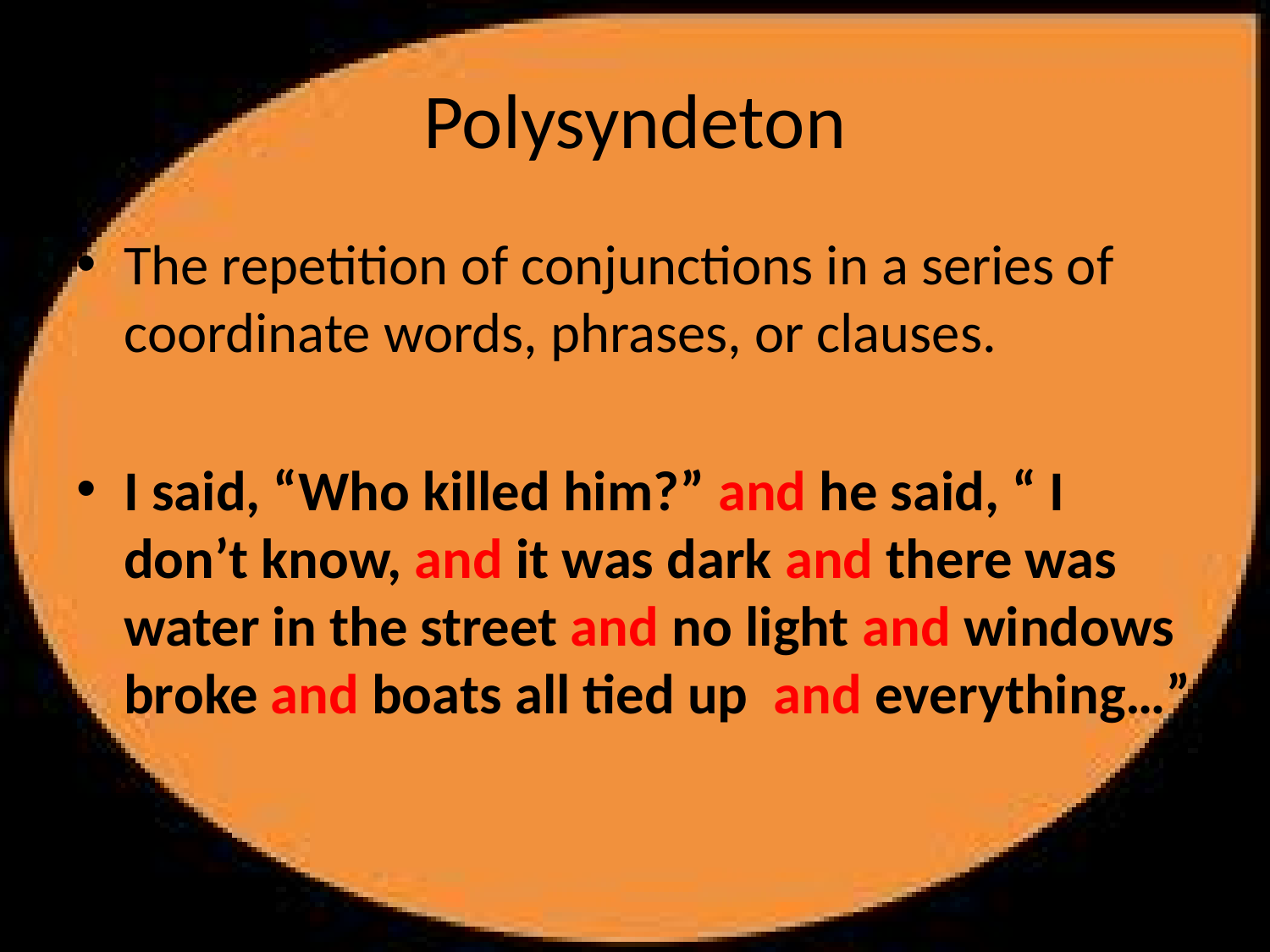

# Polysyndeton
The repetition of conjunctions in a series of coordinate words, phrases, or clauses.

I said, “Who killed him?” and he said, “ I don’t know, and it was dark and there was water in the street and no light and windows broke and boats all tied up  and everything…”